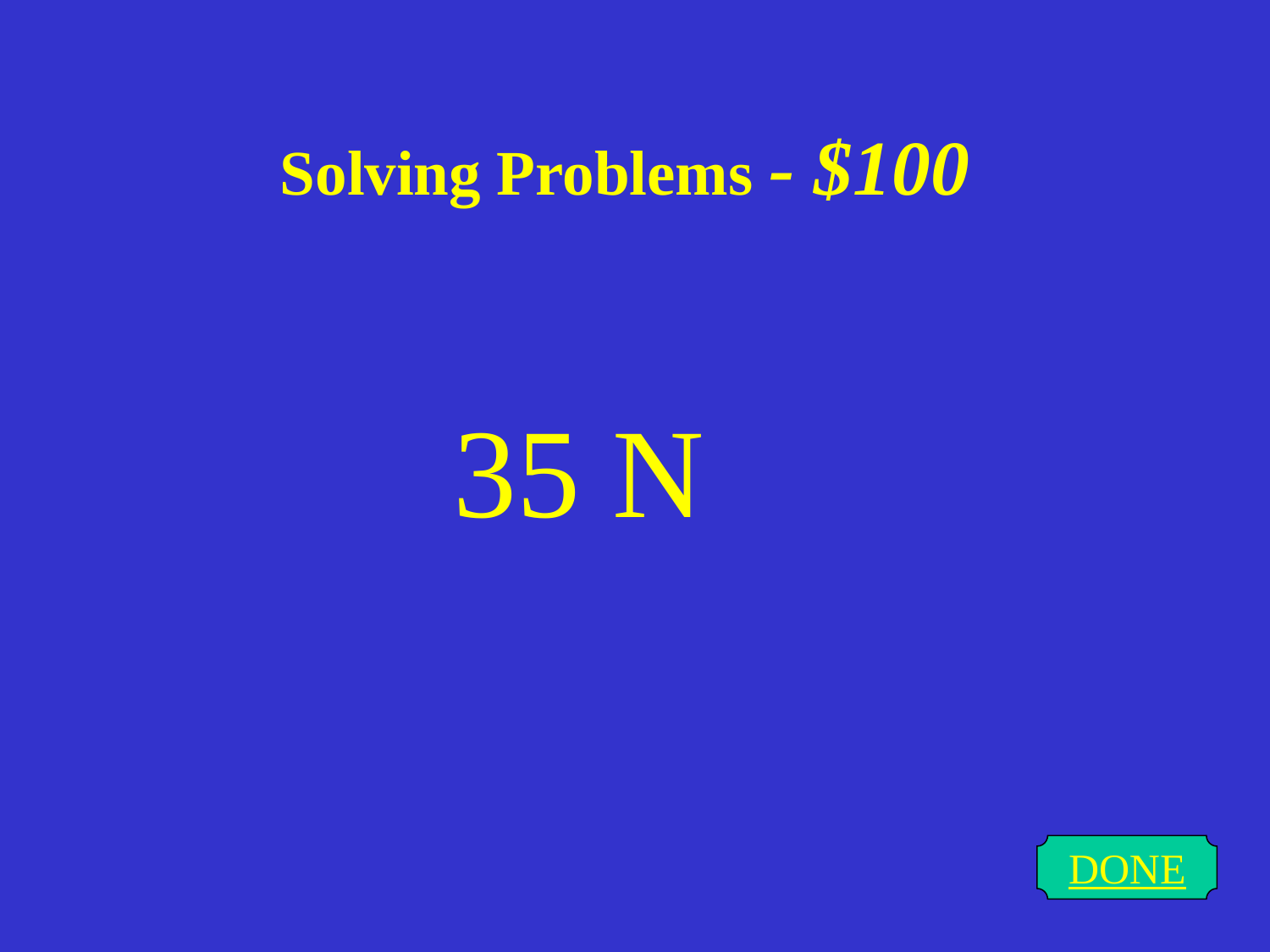

# Solving Problems - $100
35 N

DONE